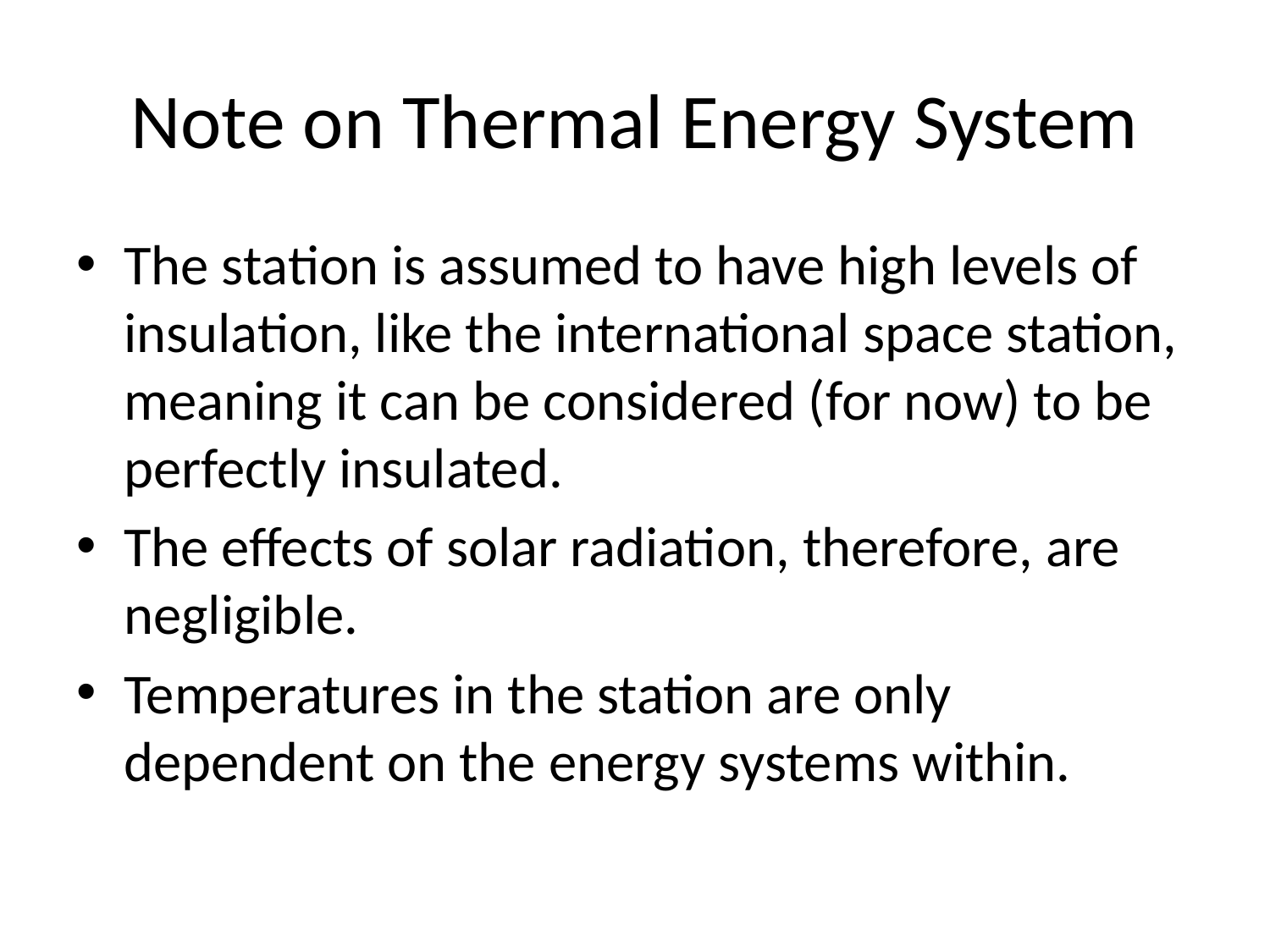

# Note on Thermal Energy System
The station is assumed to have high levels of insulation, like the international space station, meaning it can be considered (for now) to be perfectly insulated.
The effects of solar radiation, therefore, are negligible.
Temperatures in the station are only dependent on the energy systems within.